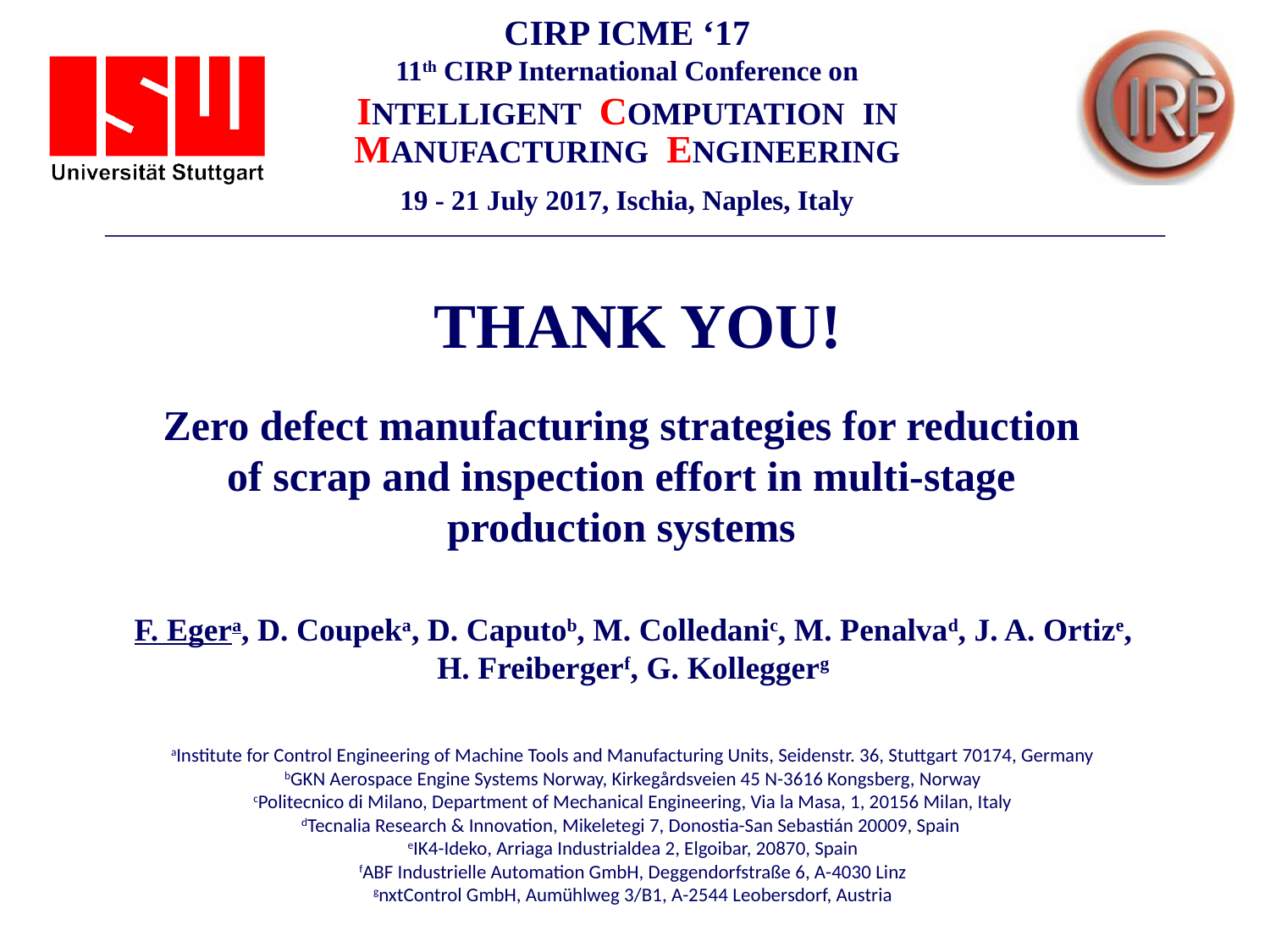

Zero defect manufacturing strategies for reduction of scrap and inspection effort in multi-stage production systems
F. Egera, D. Coupeka, D. Caputob, M. Colledanic, M. Penalvad, J. A. Ortize, H. Freibergerf, G. Kolleggerg

aInstitute for Control Engineering of Machine Tools and Manufacturing Units, Seidenstr. 36, Stuttgart 70174, Germany
bGKN Aerospace Engine Systems Norway, Kirkegårdsveien 45 N-3616 Kongsberg, Norway
cPolitecnico di Milano, Department of Mechanical Engineering, Via la Masa, 1, 20156 Milan, Italy
dTecnalia Research & Innovation, Mikeletegi 7, Donostia-San Sebastián 20009, Spain
eIK4-Ideko, Arriaga Industrialdea 2, Elgoibar, 20870, Spain
fABF Industrielle Automation GmbH, Deggendorfstraße 6, A-4030 Linz
gnxtControl GmbH, Aumühlweg 3/B1, A-2544 Leobersdorf, Austria